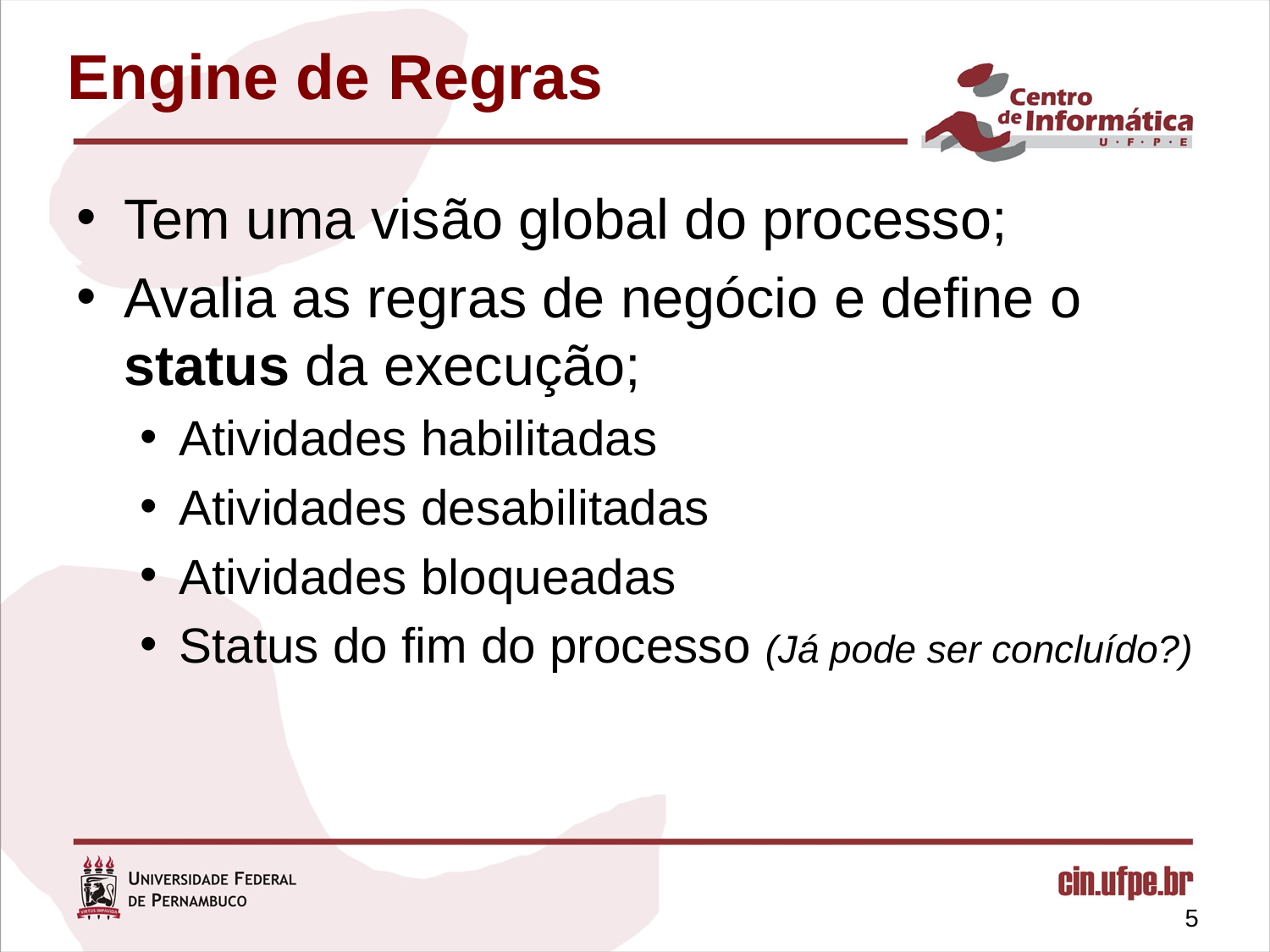

# Engine de Regras
Tem uma visão global do processo;
Avalia as regras de negócio e define o status da execução;
Atividades habilitadas
Atividades desabilitadas
Atividades bloqueadas
Status do fim do processo (Já pode ser concluído?)
5